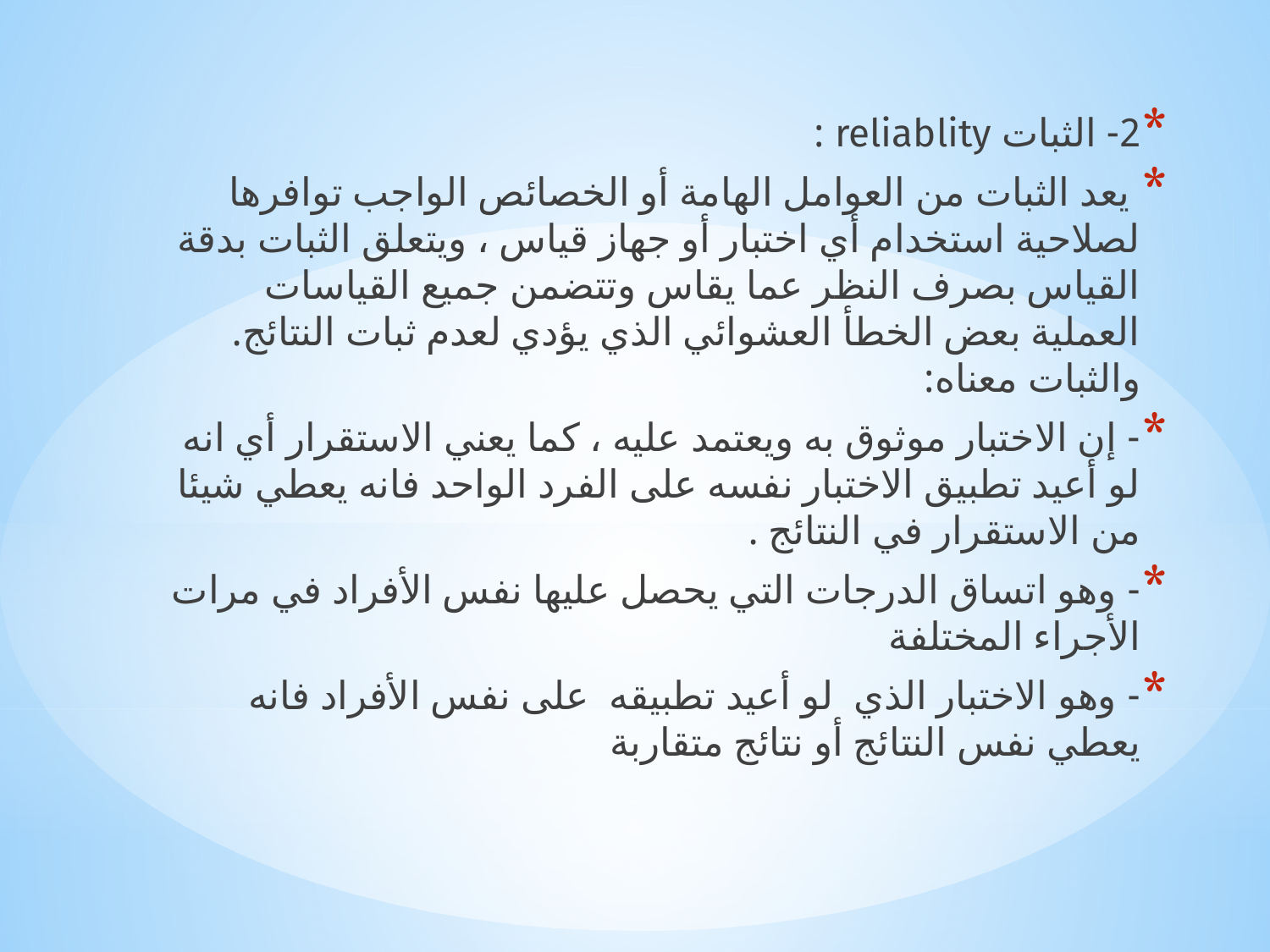

2- الثبات reliablity :
 يعد الثبات من العوامل الهامة أو الخصائص الواجب توافرها لصلاحية استخدام أي اختبار أو جهاز قياس ، ويتعلق الثبات بدقة القياس بصرف النظر عما يقاس وتتضمن جميع القياسات العملية بعض الخطأ العشوائي الذي يؤدي لعدم ثبات النتائج. والثبات معناه:
- إن الاختبار موثوق به ويعتمد عليه ، كما يعني الاستقرار أي انه لو أعيد تطبيق الاختبار نفسه على الفرد الواحد فانه يعطي شيئا من الاستقرار في النتائج .
- وهو اتساق الدرجات التي يحصل عليها نفس الأفراد في مرات الأجراء المختلفة
- وهو الاختبار الذي  لو أعيد تطبيقه  على نفس الأفراد فانه يعطي نفس النتائج أو نتائج متقاربة